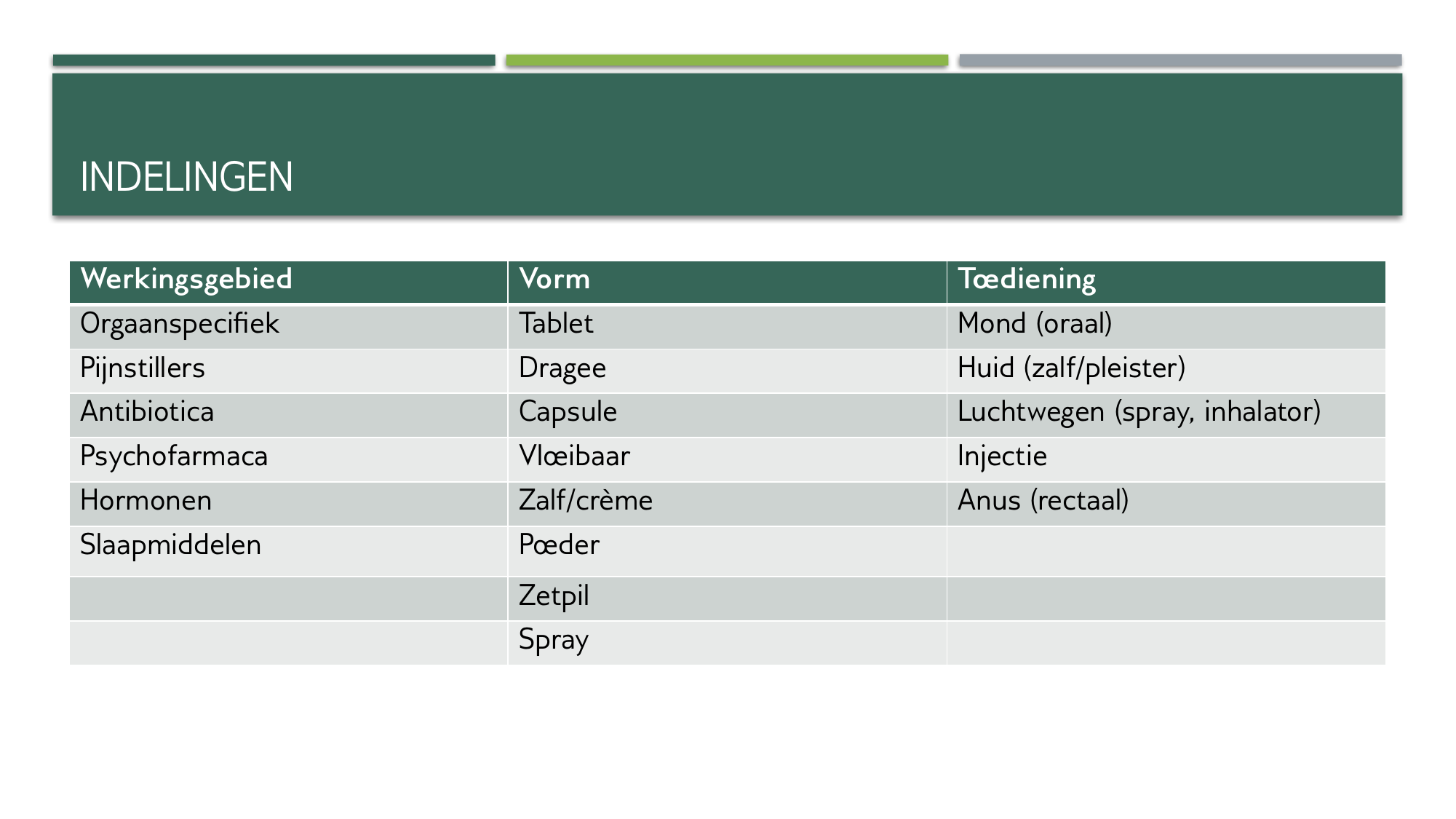

# Indelingen
| Werkingsgebied | Vorm | Toediening |
| --- | --- | --- |
| Orgaanspecifiek | Tablet | Mond (oraal) |
| Pijnstillers | Dragee | Huid (zalf/pleister) |
| Antibiotica | Capsule | Luchtwegen (spray, inhalator) |
| Psychofarmaca | Vloeibaar | Injectie |
| Hormonen | Zalf/crème | Anus (rectaal) |
| Slaapmiddelen | Poeder |  |
|  | Zetpil |  |
|  | Spray |  |